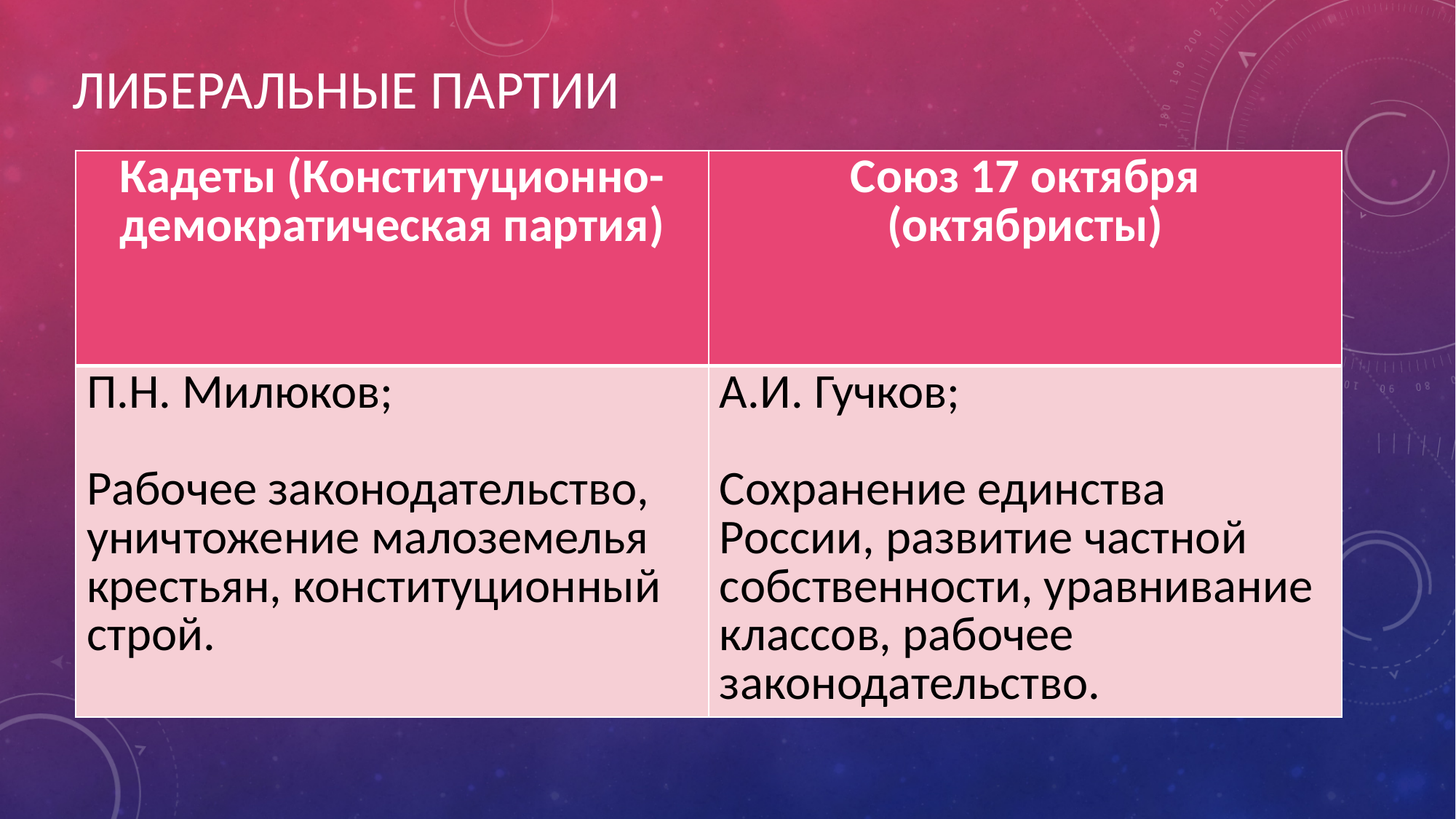

# Либеральные партии
| Кадеты (Конституционно-демократическая партия) | Союз 17 октября (октябристы) |
| --- | --- |
| П.Н. Милюков; Рабочее законодательство, уничтожение малоземелья крестьян, конституционный строй. | А.И. Гучков; Сохранение единства России, развитие частной собственности, уравнивание классов, рабочее законодательство. |